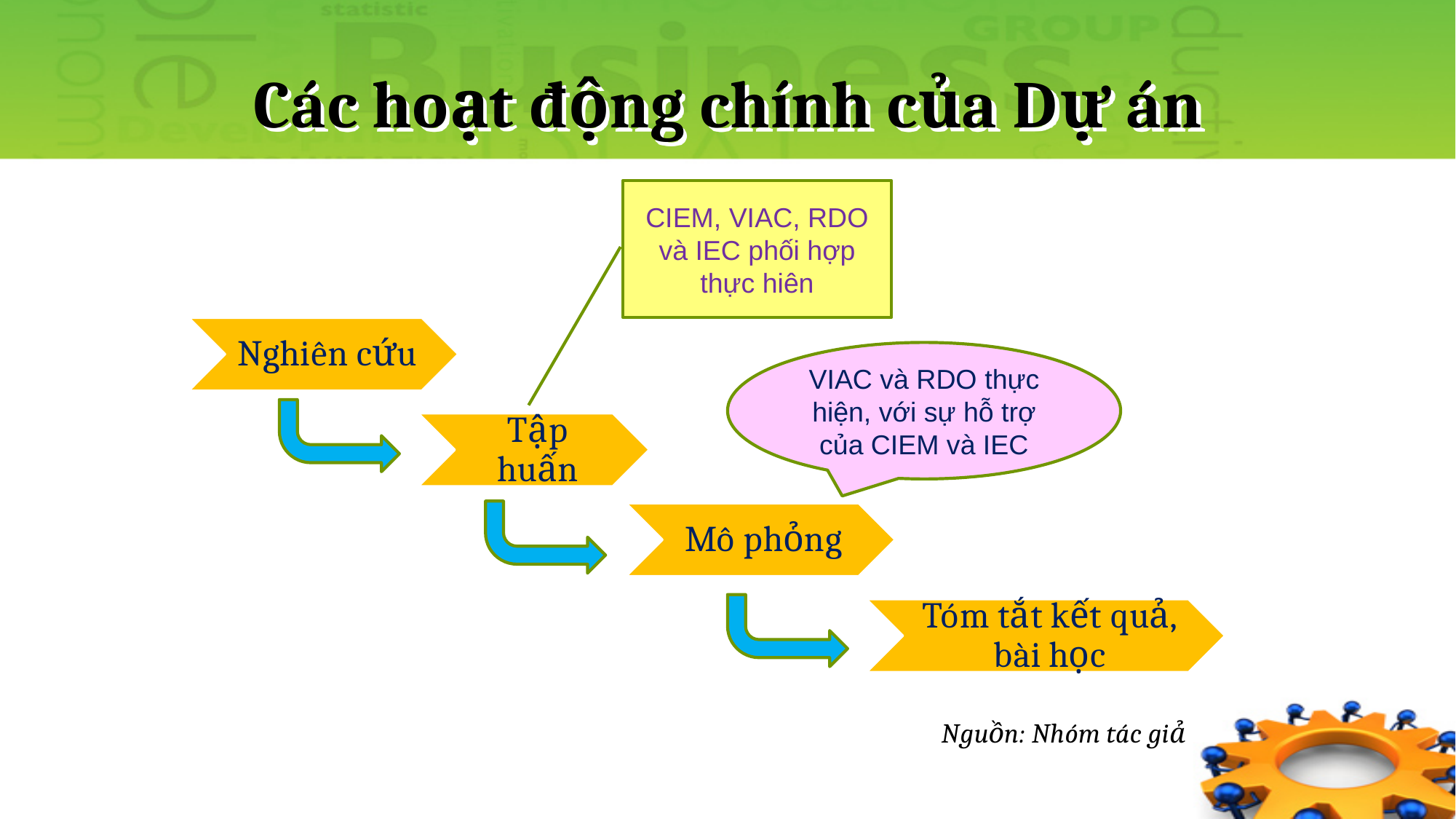

# Các hoạt động chính của Dự án
Nghiên cứu
Tập huấn
Mô phỏng
Tóm tắt kết quả, bài học
CIEM, VIAC, RDO và IEC phối hợp thực hiên
VIAC và RDO thực hiện, với sự hỗ trợ của CIEM và IEC

Nguồn: Nhóm tác giả